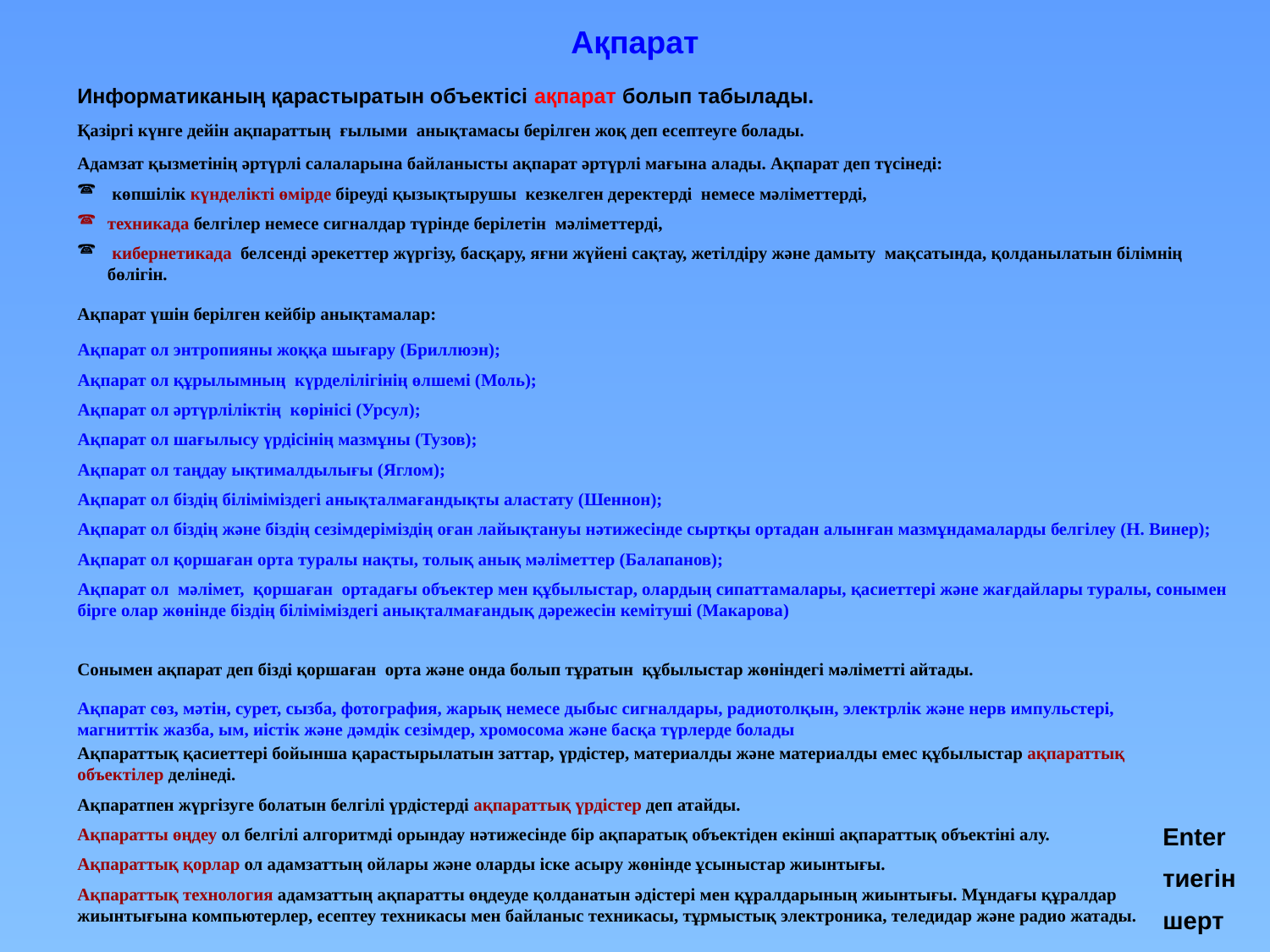

Ақпарат
Информатиканың қарастыратын объектісі ақпарат болып табылады.
Қазіргі күнге дейін ақпараттың  ғылыми  анықтамасы берілген жоқ деп есептеуге болады.
Адамзат қызметінің әртүрлі салаларына байланысты ақпарат әртүрлі мағына алады. Ақпарат деп түсінеді:
 көпшілік күнделікті өмірде біреуді қызықтырушы  кезкелген деректерді  немесе мәліметтерді,
техникада белгілер немесе сигналдар түрінде берілетін  мәліметтерді,
 кибернетикада  белсенді әрекеттер жүргізу, басқару, яғни жүйені сақтау, жетілдіру және дамыту  мақсатында, қолданылатын білімнің бөлігін.
Ақпарат үшін берілген кейбір анықтамалар:
Ақпарат ол энтропияны жоққа шығару (Бриллюэн);
Ақпарат ол құрылымның  күрделілігінің өлшемі (Моль);
Ақпарат ол әртүрліліктің  көрінісі (Урсул);
Ақпарат ол шағылысу үрдісінің мазмұны (Тузов);
Ақпарат ол таңдау ықтималдылығы (Яглом);
Ақпарат ол біздің біліміміздегі анықталмағандықты аластату (Шеннон);
Ақпарат ол біздің және біздің сезімдеріміздің оған лайықтануы нәтижесінде сыртқы ортадан алынған мазмұндамаларды белгілеу (Н. Винер);
Ақпарат ол қоршаған орта туралы нақты, толық анық мәліметтер (Балапанов);
Ақпарат ол  мәлімет,  қоршаған  ортадағы объектер мен құбылыстар, олардың сипаттамалары, қасиеттері және жағдайлары туралы, сонымен бірге олар жөнінде біздің біліміміздегі анықталмағандық дәрежесін кемітуші (Макарова)
Сонымен ақпарат деп бізді қоршаған  орта және онда болып тұратын  құбылыстар жөніндегі мәліметті айтады.
Ақпарат сөз, мәтін, сурет, сызба, фотография, жарық немесе дыбыс сигналдары, радиотолқын, электрлік және нерв импульстері, магниттік жазба, ым, иістік және дәмдік сезімдер, хромосома және басқа түрлерде болады
Ақпараттық қасиеттері бойынша қарастырылатын заттар, үрдістер, материалды және материалды емес құбылыстар ақпараттық объектілер делінеді.
Ақпаратпен жүргізуге болатын белгілі үрдістерді ақпараттық үрдістер деп атайды.
Ақпаратты өңдеу ол белгілі алгоритмді орындау нәтижесінде бір ақпаратық объектіден екінші ақпараттық объектіні алу.
Ақпараттық қорлар ол адамзаттың ойлары және оларды іске асыру жөнінде ұсыныстар жиынтығы.
Ақпараттық технология адамзаттың ақпаратты өңдеуде қолданатын әдістері мен құралдарының жиынтығы. Мұндағы құралдар жиынтығына компьютерлер, есептеу техникасы мен байланыс техникасы, тұрмыстық электроника, теледидар және радио жатады.
Enter
тиегін
шерт